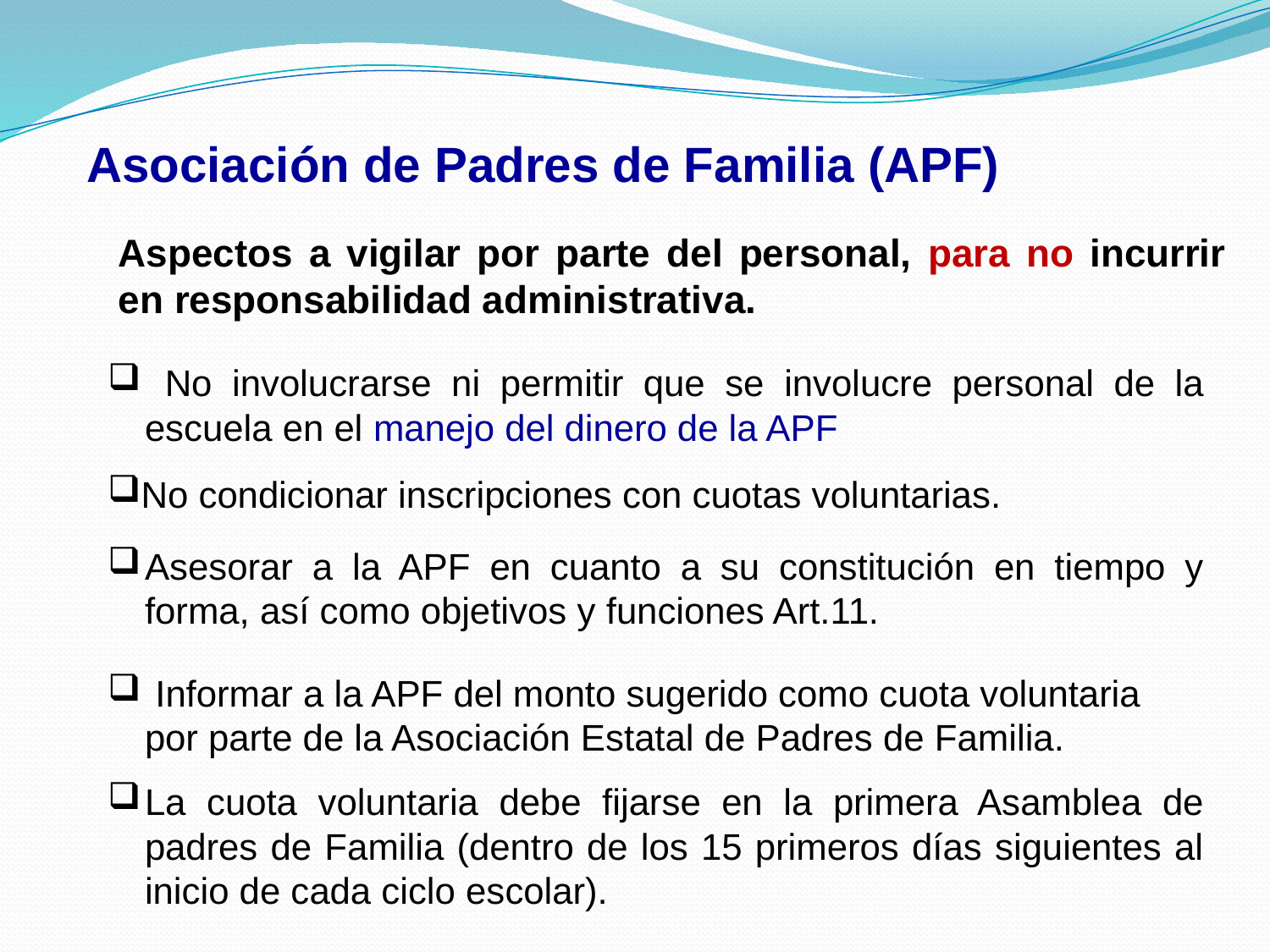

Asociación de Padres de Familia (APF)
Aspectos a vigilar por parte del personal, para no incurrir en responsabilidad administrativa.
 No involucrarse ni permitir que se involucre personal de la escuela en el manejo del dinero de la APF
No condicionar inscripciones con cuotas voluntarias.
Asesorar a la APF en cuanto a su constitución en tiempo y forma, así como objetivos y funciones Art.11.
 Informar a la APF del monto sugerido como cuota voluntaria por parte de la Asociación Estatal de Padres de Familia.
La cuota voluntaria debe fijarse en la primera Asamblea de padres de Familia (dentro de los 15 primeros días siguientes al inicio de cada ciclo escolar).